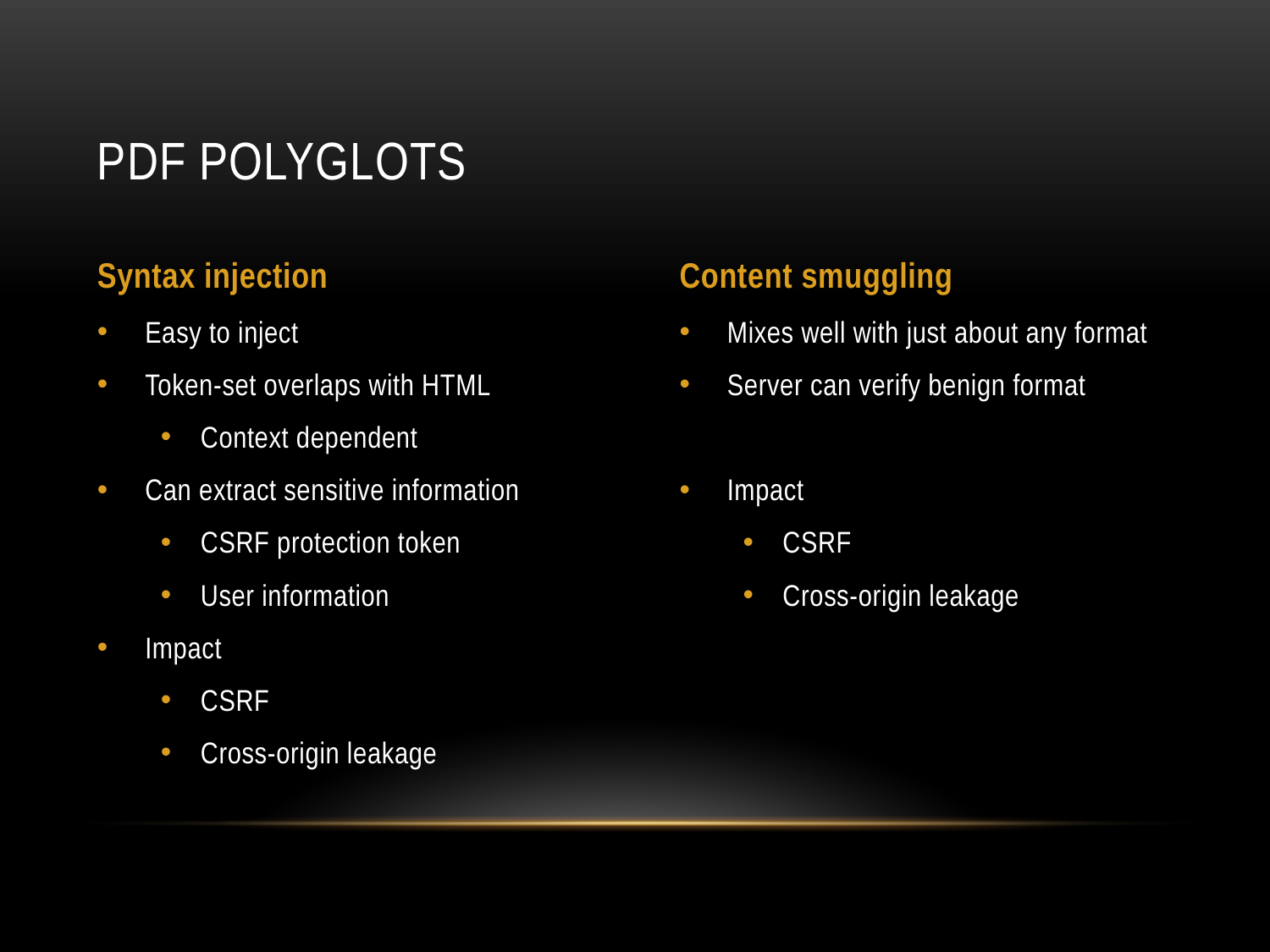

# PDF polyglots
Syntax injection
Content smuggling
Easy to inject
Token-set overlaps with HTML
Context dependent
Can extract sensitive information
CSRF protection token
User information
Impact
CSRF
Cross-origin leakage
Mixes well with just about any format
Server can verify benign format

Impact
CSRF
Cross-origin leakage